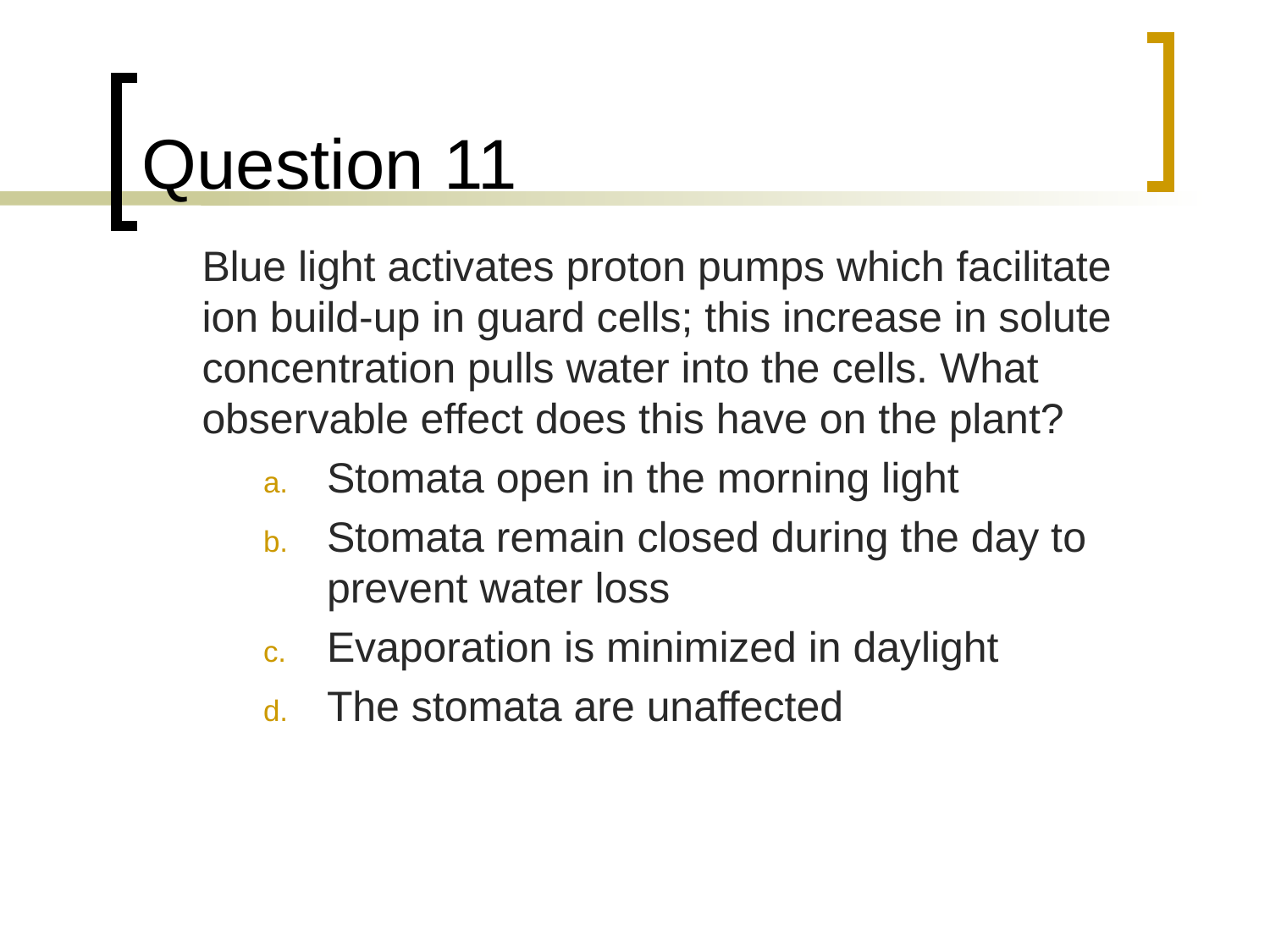

# Question 11
	Blue light activates proton pumps which facilitate ion build-up in guard cells; this increase in solute concentration pulls water into the cells. What observable effect does this have on the plant?
Stomata open in the morning light
Stomata remain closed during the day to prevent water loss
Evaporation is minimized in daylight
The stomata are unaffected